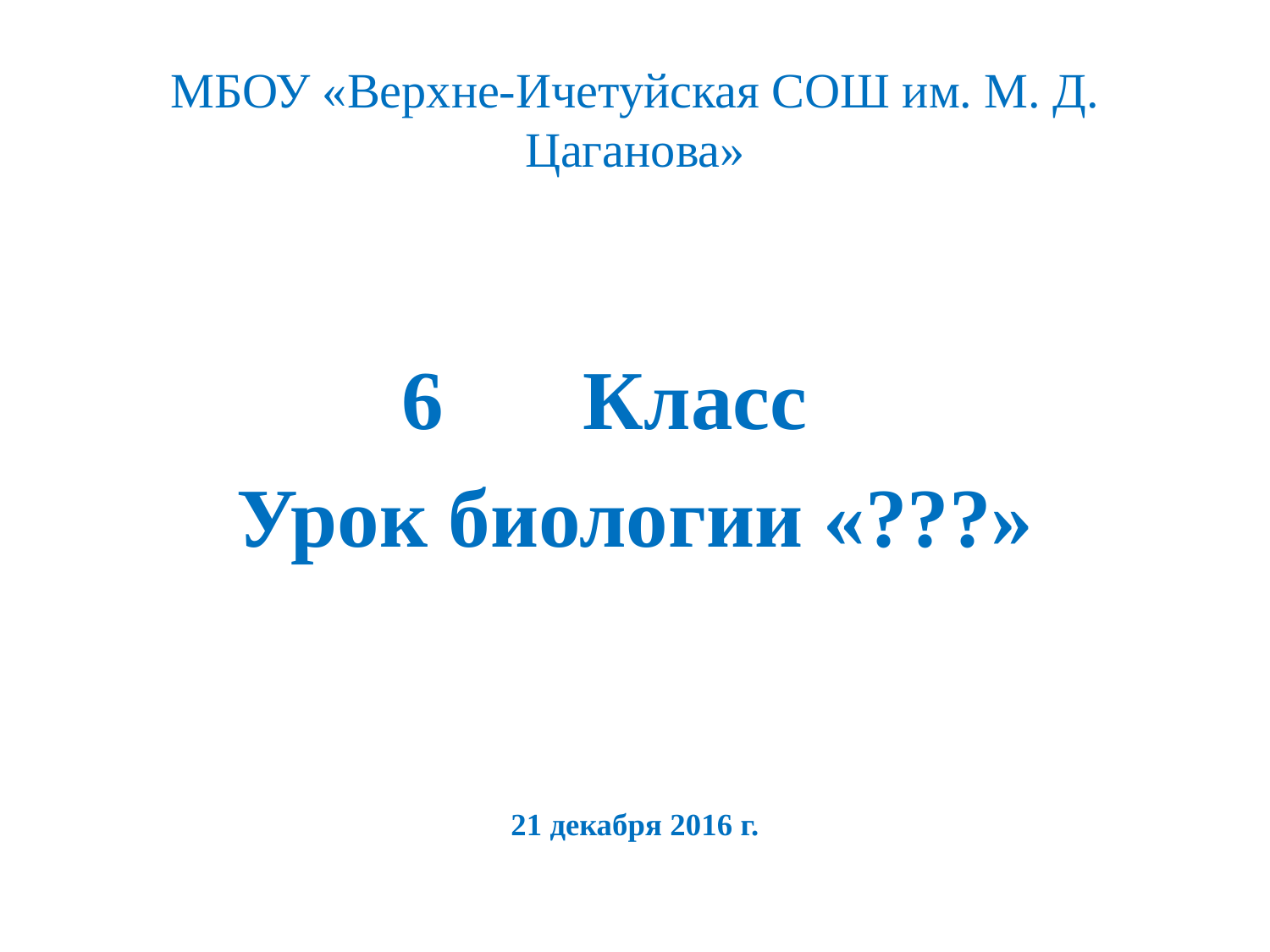

# МБОУ «Верхне-Ичетуйская СОШ им. М. Д. Цаганова»

Класс
Урок биологии «???»

21 декабря 2016 г.